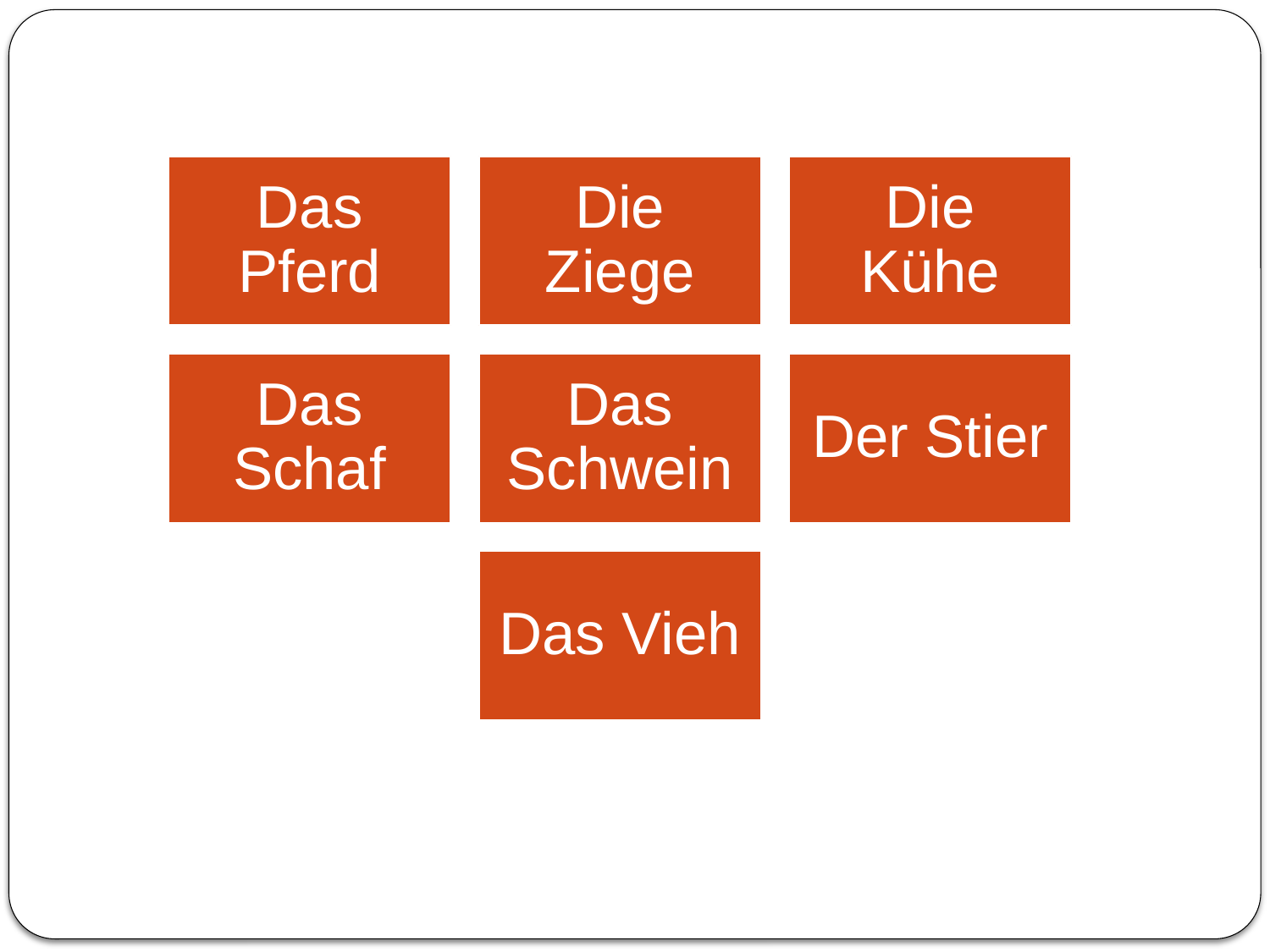

Das Pferd
Die Ziege
Die Kühe
Das Schaf
Das Schwein
Der Stier
Das Vieh